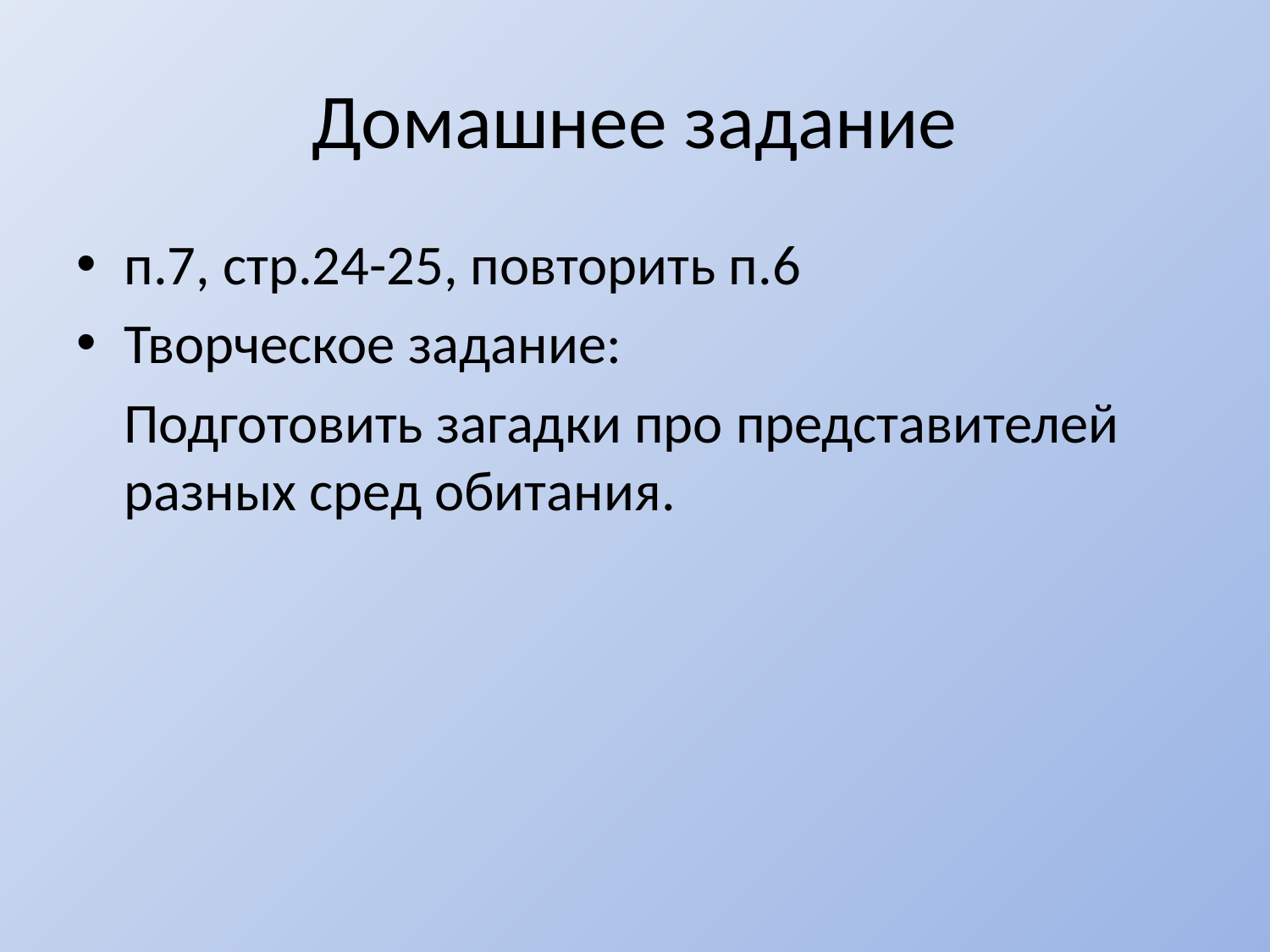

# Домашнее задание
п.7, стр.24-25, повторить п.6
Творческое задание:
	Подготовить загадки про представителей разных сред обитания.